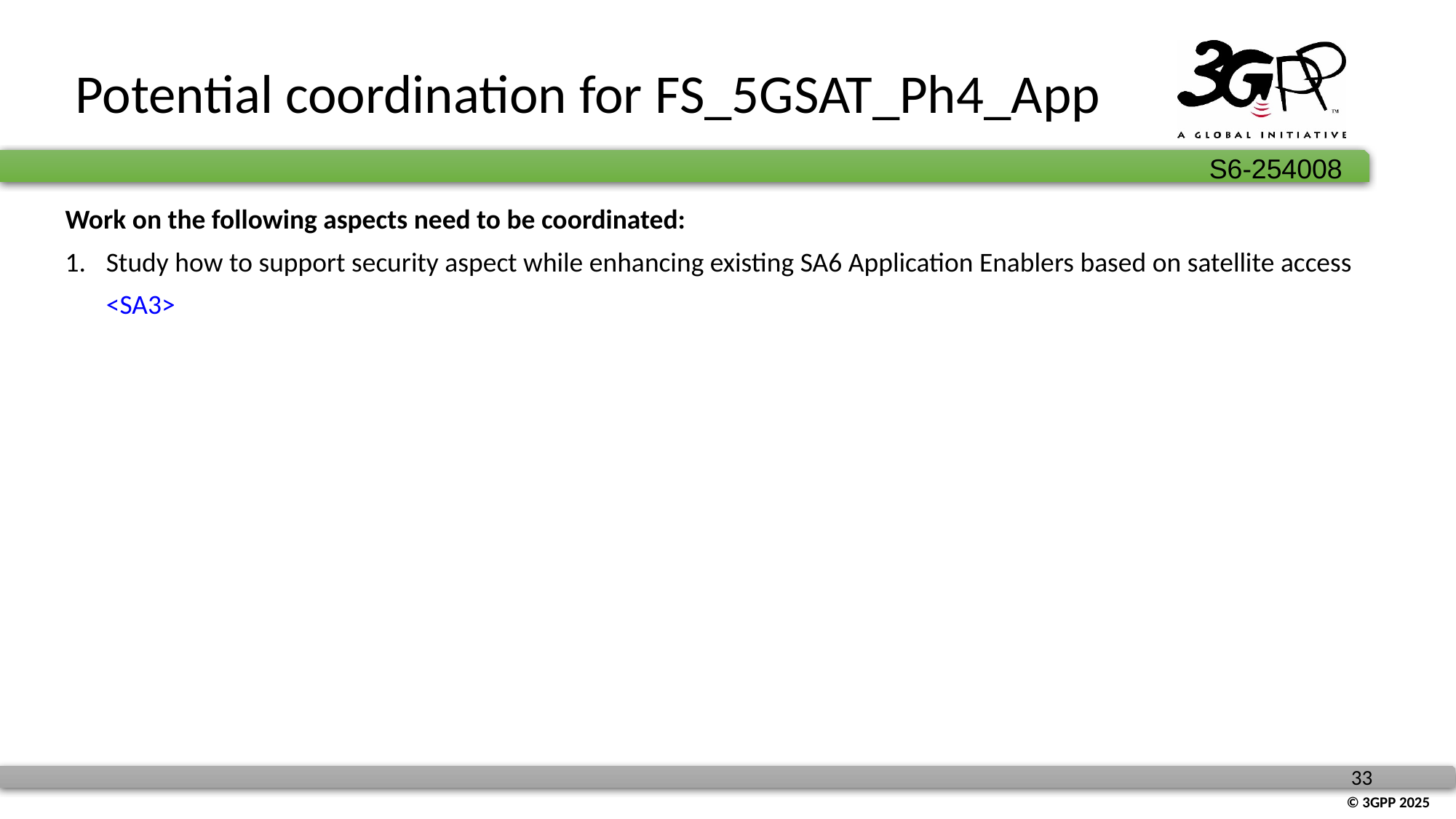

# Potential coordination for FS_5GSAT_Ph4_App
Work on the following aspects need to be coordinated:
Study how to support security aspect while enhancing existing SA6 Application Enablers based on satellite access
<SA3>